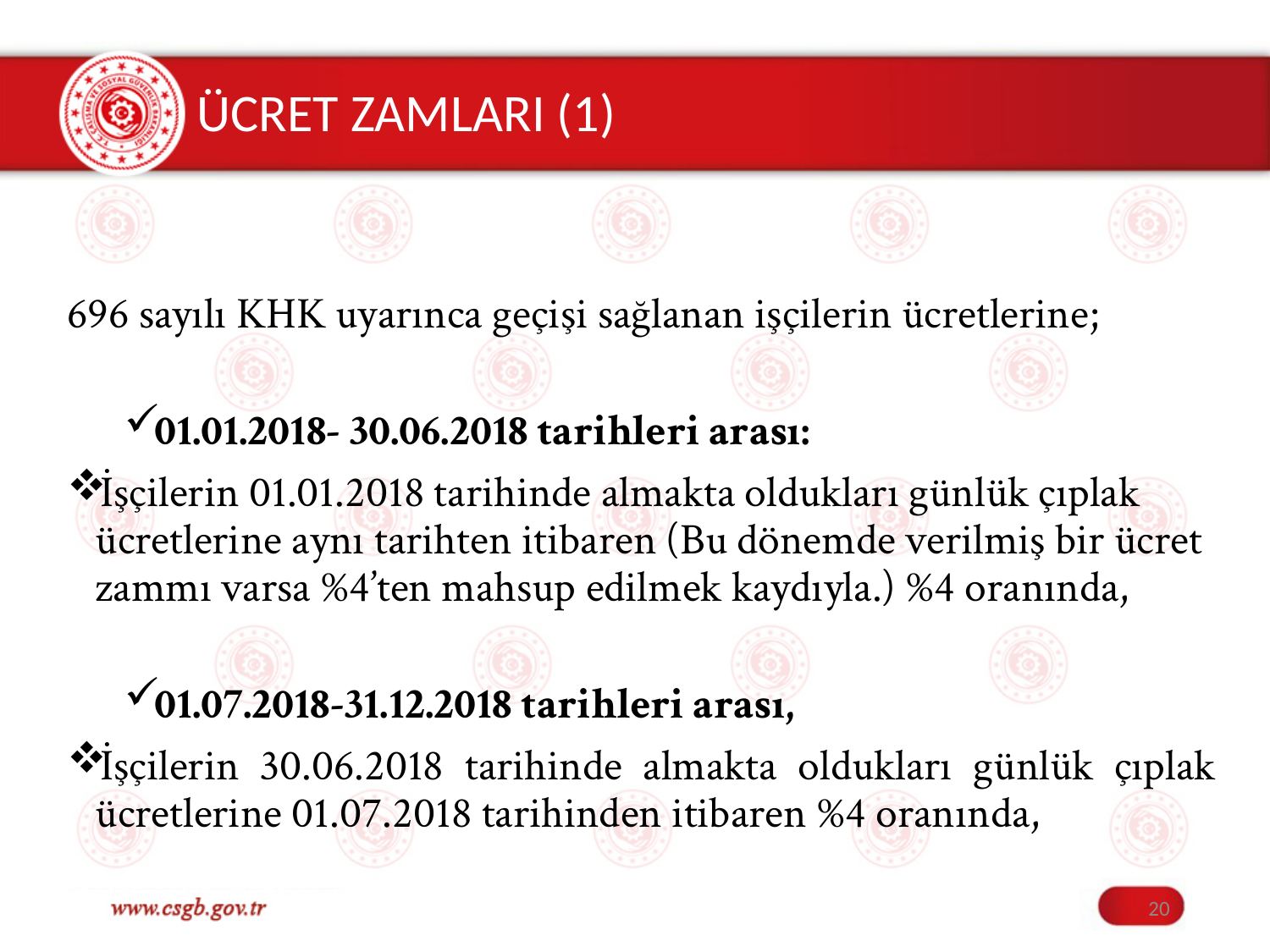

# ÜCRET ZAMLARI (1)

696 sayılı KHK uyarınca geçişi sağlanan işçilerin ücretlerine;

01.01.2018- 30.06.2018 tarihleri arası:
İşçilerin 01.01.2018 tarihinde almakta oldukları günlük çıplak ücretlerine aynı tarihten itibaren (Bu dönemde verilmiş bir ücret zammı varsa %4’ten mahsup edilmek kaydıyla.) %4 oranında,

01.07.2018-31.12.2018 tarihleri arası,
İşçilerin 30.06.2018 tarihinde almakta oldukları günlük çıplak ücretlerine 01.07.2018 tarihinden itibaren %4 oranında,
20